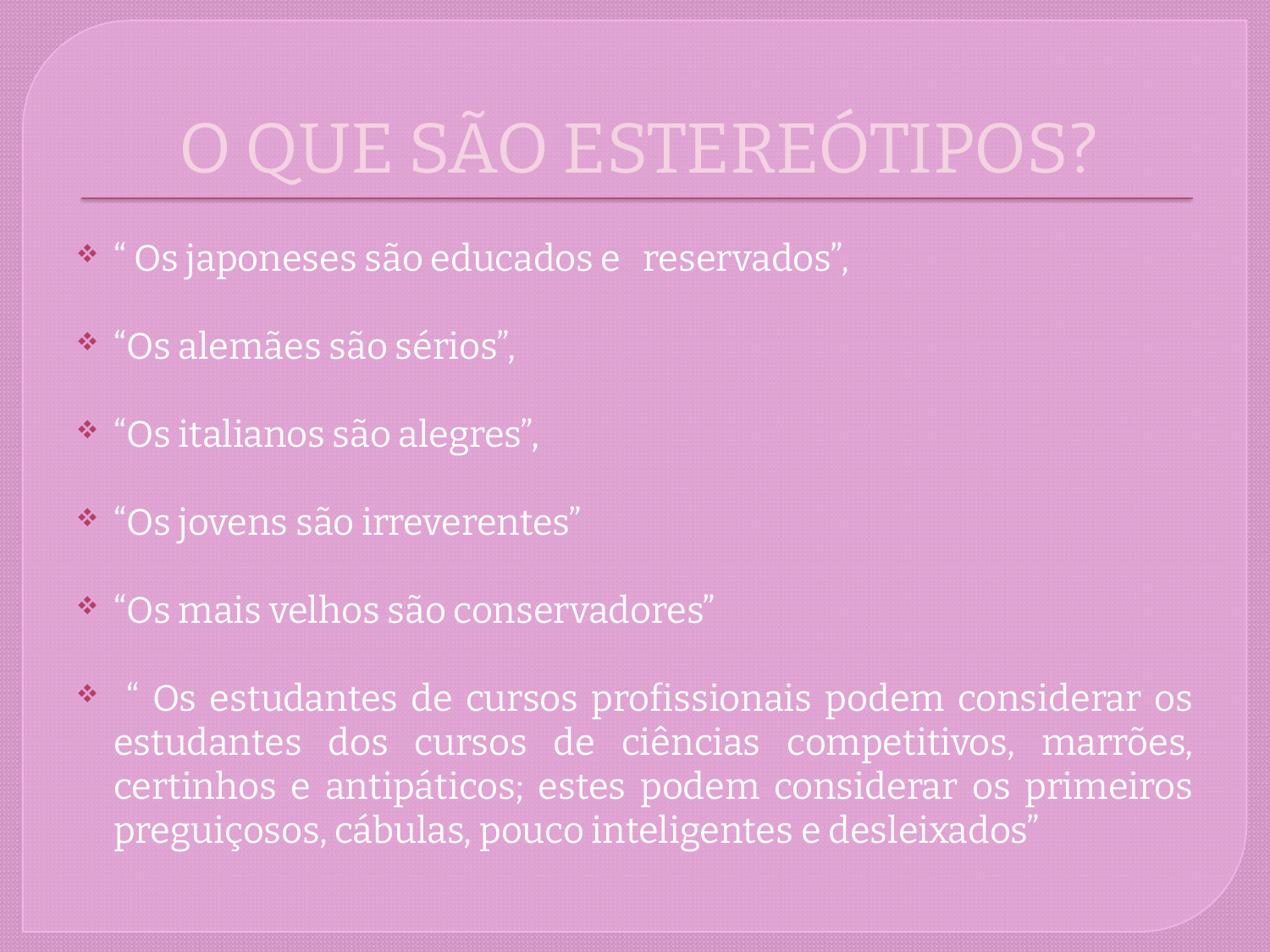

# O QUE SÃO ESTEREÓTIPOS?
“ Os japoneses são educados e   reservados”,

“Os alemães são sérios”,

“Os italianos são alegres”,

“Os jovens são irreverentes”

“Os mais velhos são conservadores”

 “ Os estudantes de cursos profissionais podem considerar os estudantes dos cursos de ciências competitivos, marrões, certinhos e antipáticos; estes podem considerar os primeiros preguiçosos, cábulas, pouco inteligentes e desleixados”